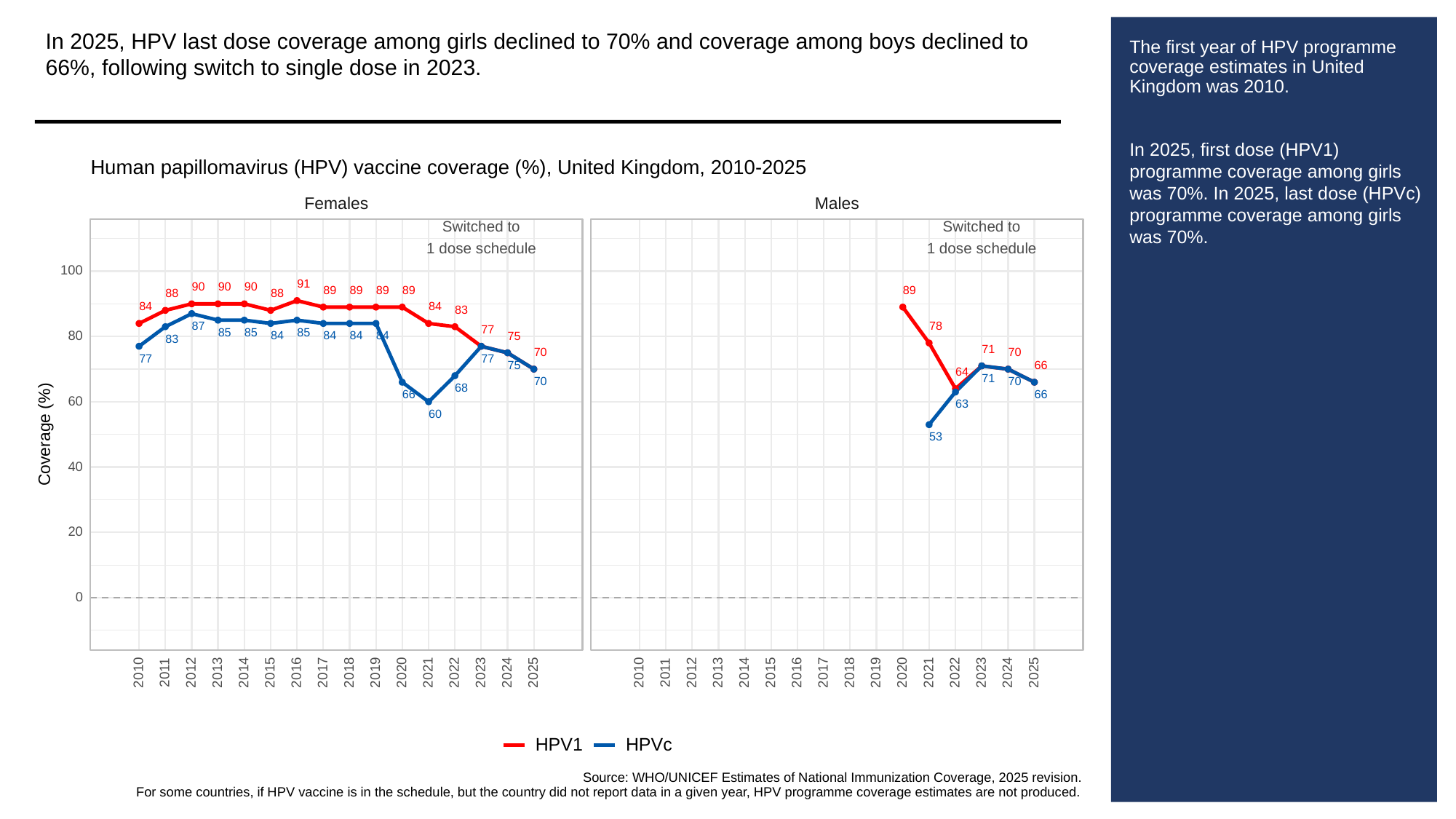

In 2025, HPV last dose coverage among girls declined to 70% and coverage among boys declined to 66%, following switch to single dose in 2023.
# The first year of HPV programme coverage estimates in United Kingdom was 2010.

In 2025, first dose (HPV1) programme coverage among girls was 70%. In 2025, last dose (HPVc) programme coverage among girls was 70%.

Human papillomavirus (HPV) vaccine coverage (%), United Kingdom, 2010-2025
Females
Males

Switched to
Switched to

1 dose schedule
1 dose schedule
100

91
90
90
90
89
89
89
89
89
88
88

84
84

83

87
78

77
85
85
85
80
84
84
84
84
75
83

71
70
70

77
77
75
66

64

71
70
70

68

66
66
60

63

60

Coverage (%)
53

40

20

0

2013
2023
2013
2023
2010
2011
2012
2014
2015
2016
2017
2018
2019
2020
2021
2022
2024
2025
2010
2011
2012
2014
2015
2016
2017
2018
2019
2020
2021
2022
2024
2025
HPVc
HPV1

Source: WHO/UNICEF Estimates of National Immunization Coverage, 2025 revision.
For some countries, if HPV vaccine is in the schedule, but the country did not report data in a given year, HPV programme coverage estimates are not produced.